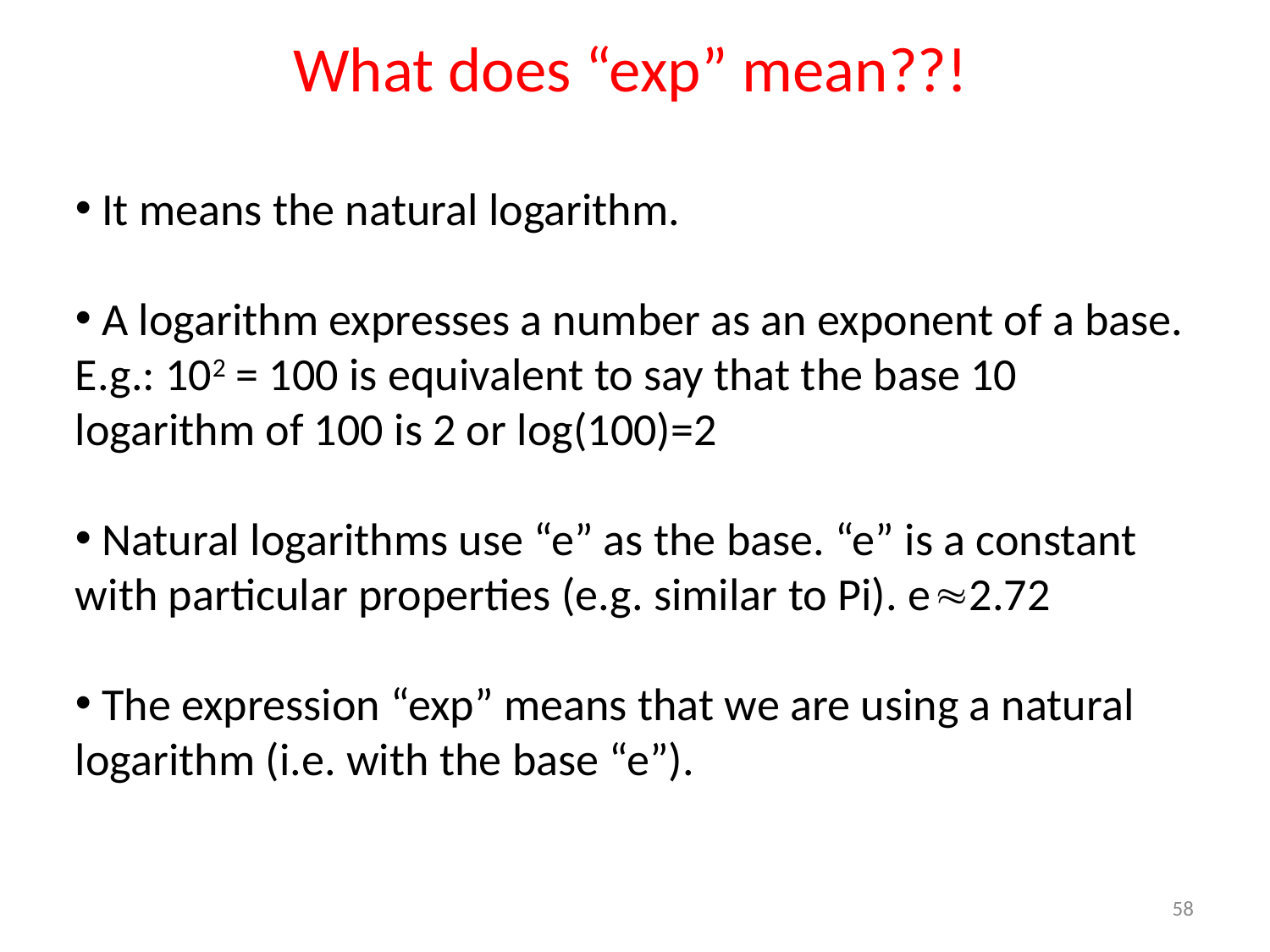

# What does “exp” mean??!
 It means the natural logarithm.

 A logarithm expresses a number as an exponent of a base.
E.g.: 102 = 100 is equivalent to say that the base 10 logarithm of 100 is 2 or log(100)=2

 Natural logarithms use “e” as the base. “e” is a constant with particular properties (e.g. similar to Pi). e≈2.72

 The expression “exp” means that we are using a natural logarithm (i.e. with the base “e”).

58